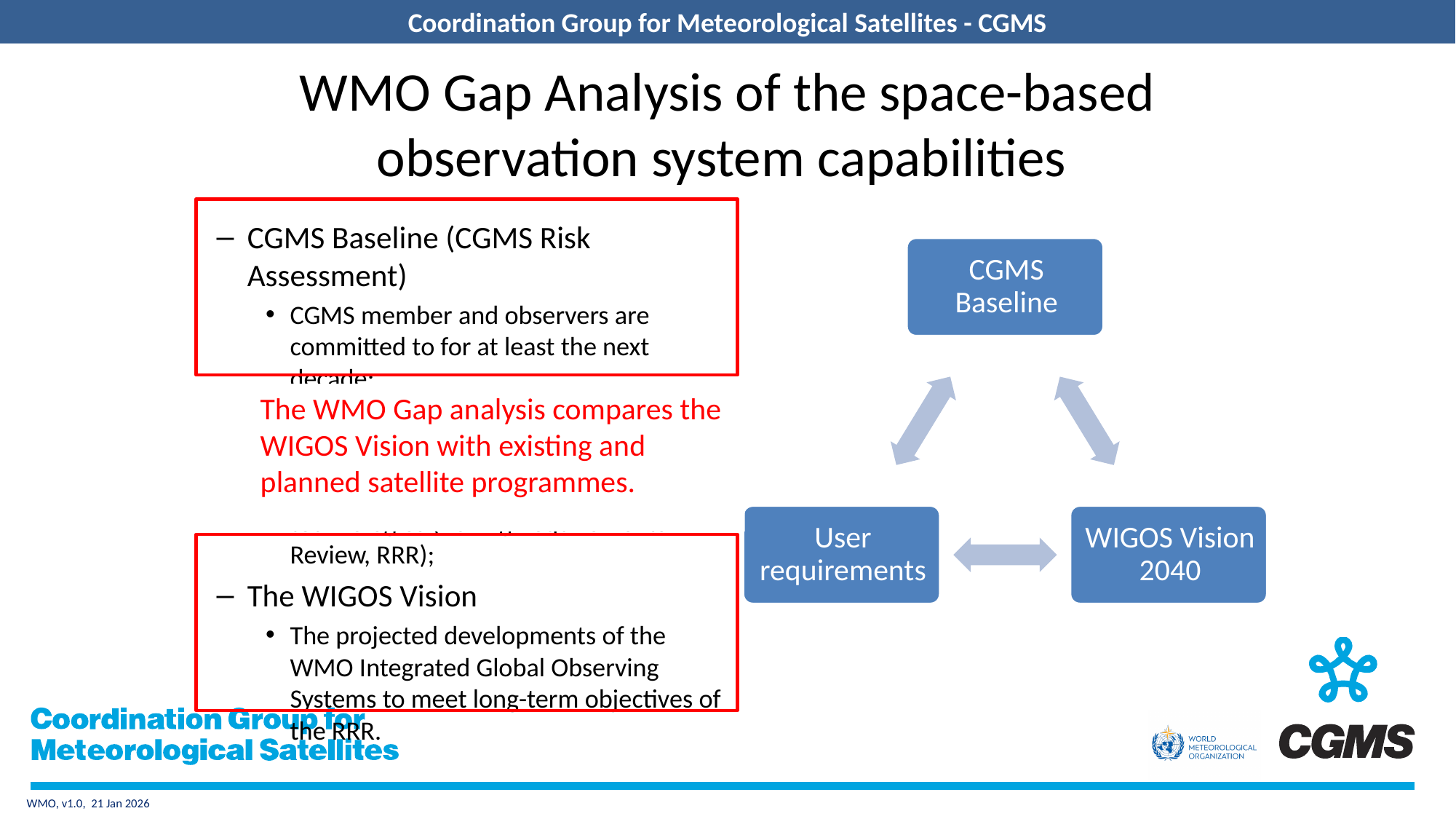

# WMO Gap Analysis of the space-based observation system capabilities

CGMS Baseline (CGMS Risk Assessment)
CGMS member and observers are committed to for at least the next decade;
WMO User Requirements
The needs expressed by the users reviewing the status of observing technologies (Rolling Requirements Review, RRR);
The WIGOS Vision
The projected developments of the WMO Integrated Global Observing Systems to meet long-term objectives of the RRR.

CGMS Baseline

WIGOS Vision 2040

User requirements

The WMO Gap analysis compares the WIGOS Vision with existing and planned satellite programmes.